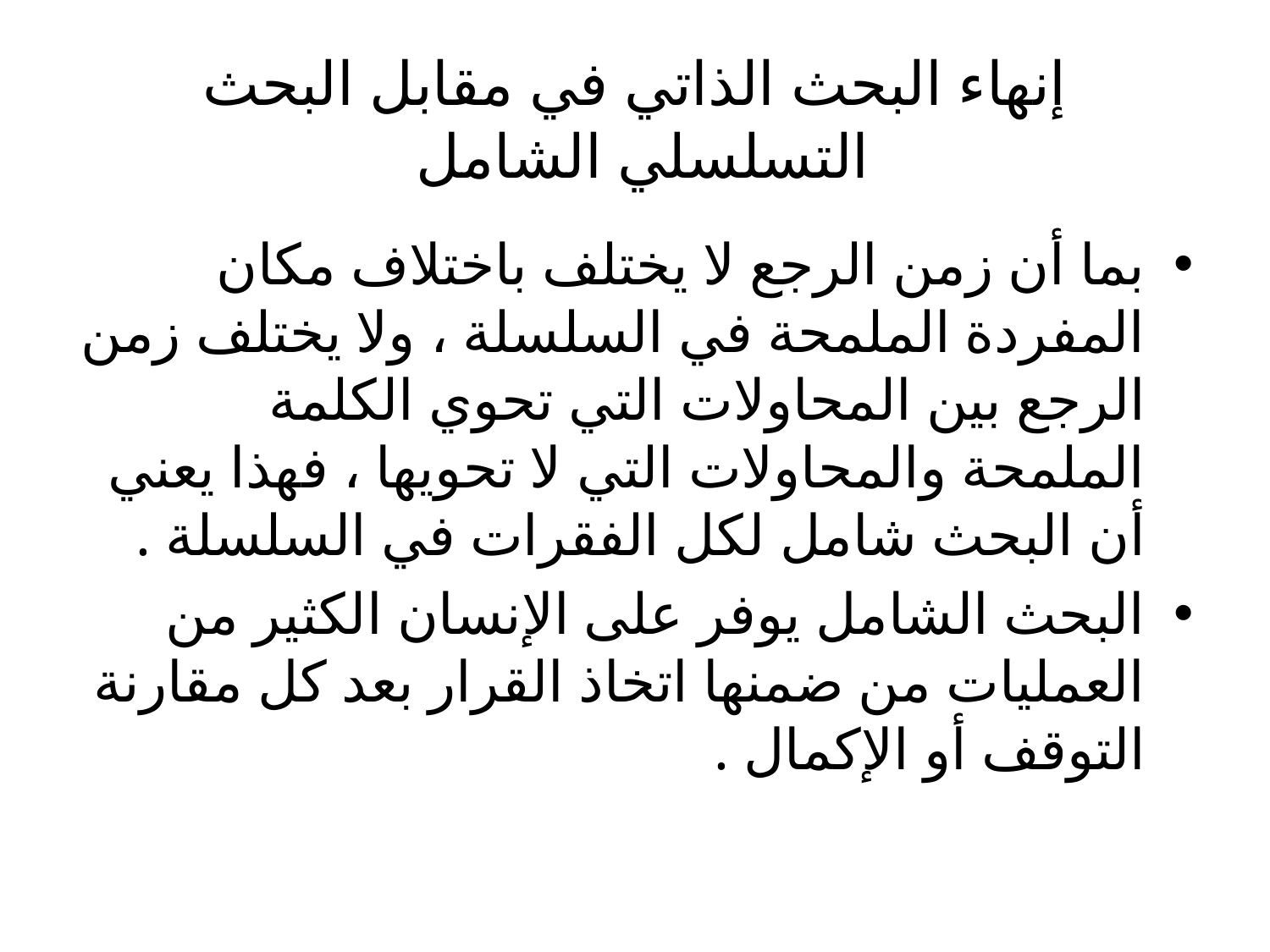

# إنهاء البحث الذاتي في مقابل البحث التسلسلي الشامل
بما أن زمن الرجع لا يختلف باختلاف مكان المفردة الملمحة في السلسلة ، ولا يختلف زمن الرجع بين المحاولات التي تحوي الكلمة الملمحة والمحاولات التي لا تحويها ، فهذا يعني أن البحث شامل لكل الفقرات في السلسلة .
البحث الشامل يوفر على الإنسان الكثير من العمليات من ضمنها اتخاذ القرار بعد كل مقارنة التوقف أو الإكمال .